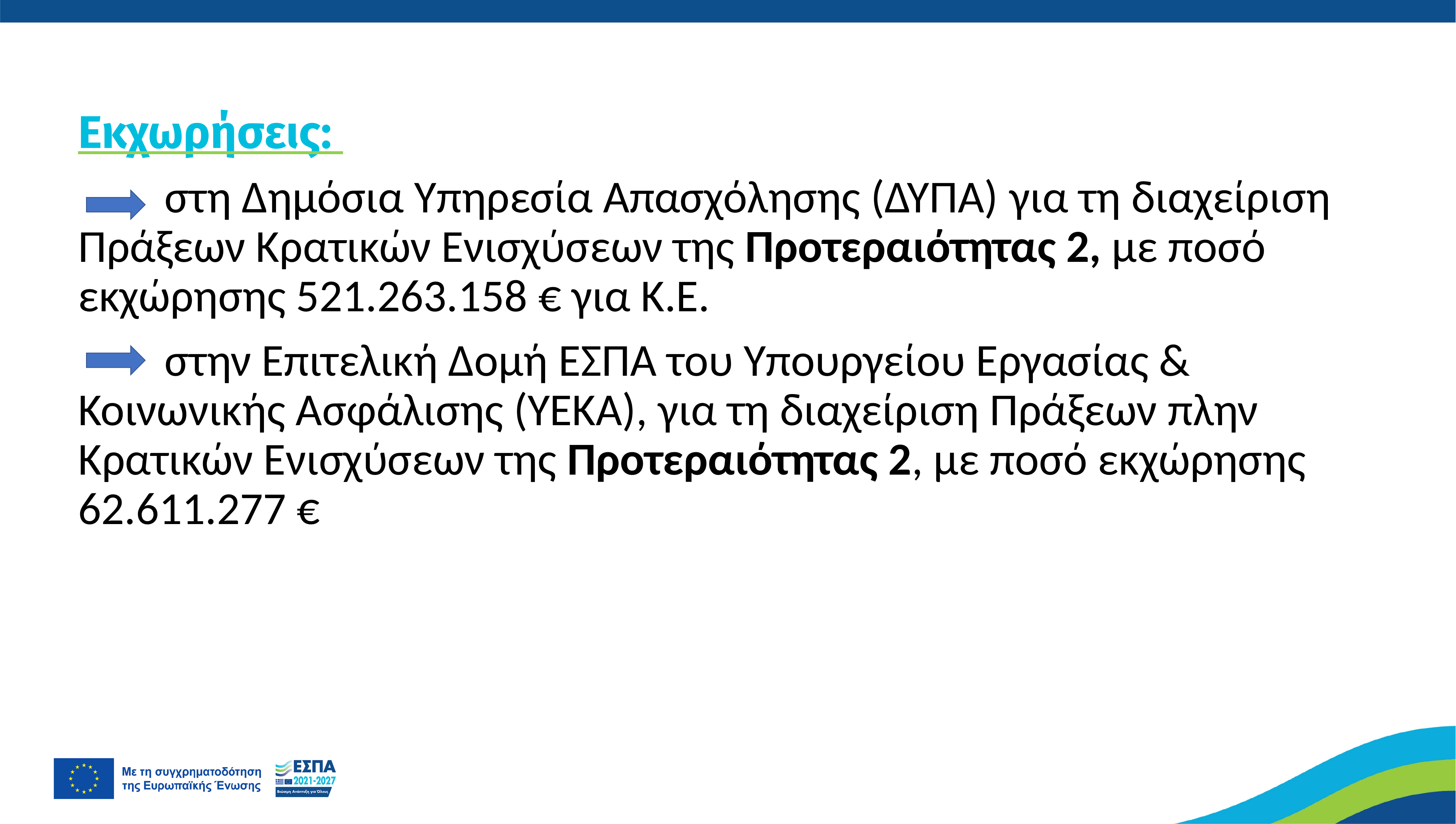

Εκχωρήσεις:
         στη Δημόσια Υπηρεσία Απασχόλησης (ΔΥΠΑ) για τη διαχείριση Πράξεων Κρατικών Ενισχύσεων της Προτεραιότητας 2, με ποσό εκχώρησης 521.263.158 € για Κ.Ε.
         στην Επιτελική Δομή ΕΣΠΑ του Υπουργείου Εργασίας & Κοινωνικής Ασφάλισης (ΥΕΚΑ), για τη διαχείριση Πράξεων πλην Κρατικών Ενισχύσεων της Προτεραιότητας 2, με ποσό εκχώρησης 62.611.277 €